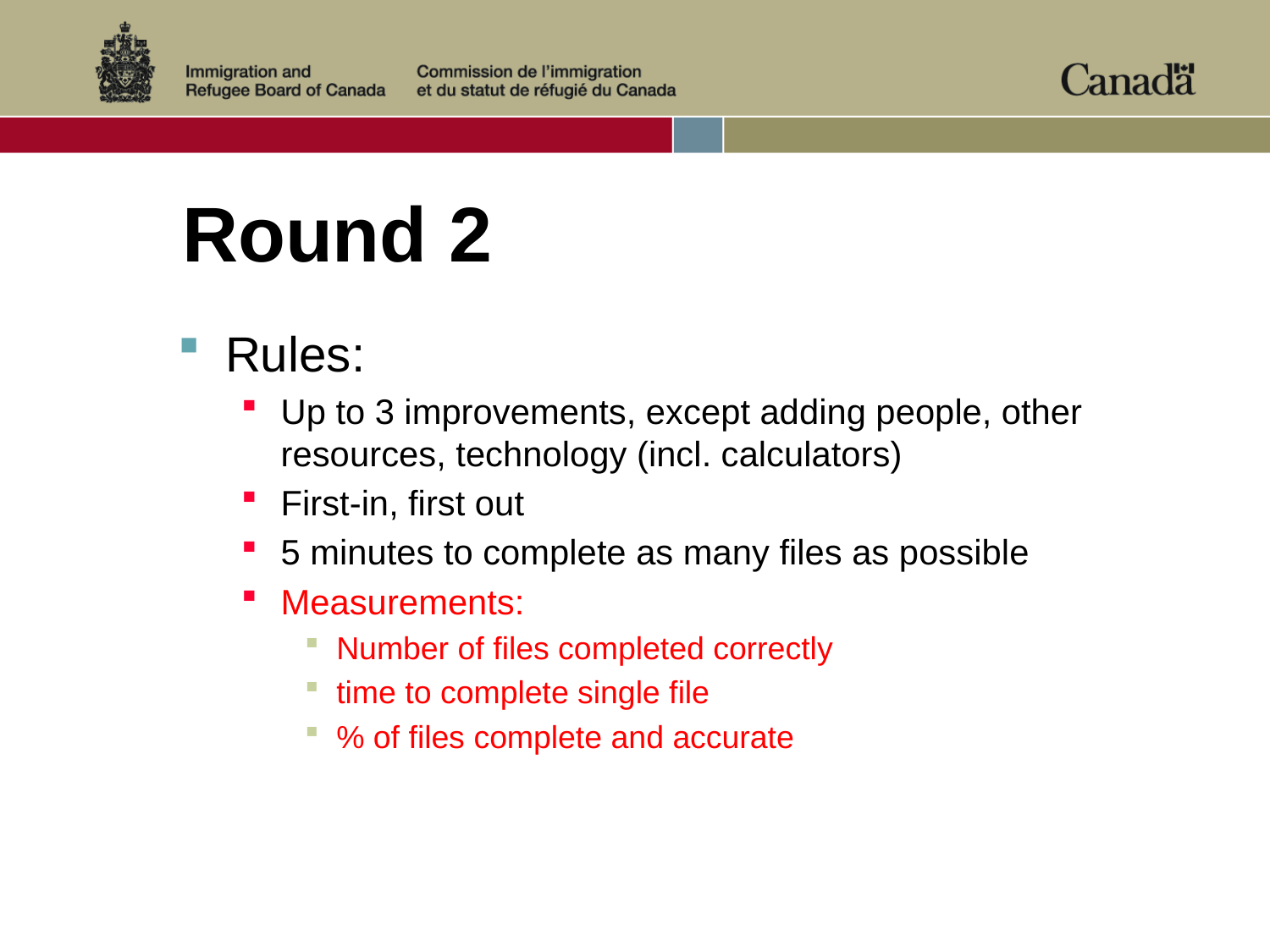

# Round 2
Rules:
Up to 3 improvements, except adding people, other resources, technology (incl. calculators)
First-in, first out
5 minutes to complete as many files as possible
Measurements:
Number of files completed correctly
time to complete single file
% of files complete and accurate